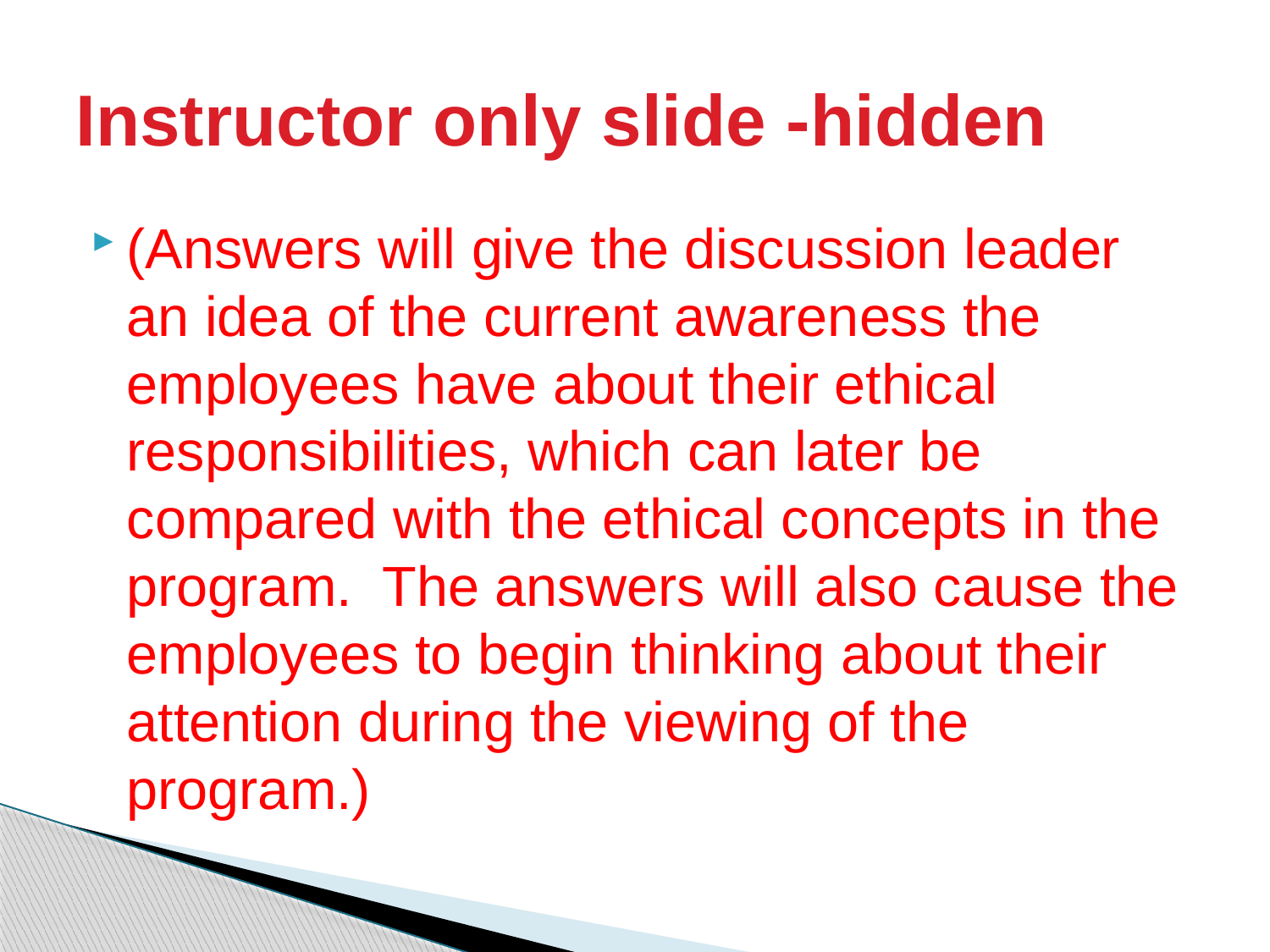

# Instructor only slide -hidden
(Answers will give the discussion leader an idea of the current awareness the employees have about their ethical responsibilities, which can later be compared with the ethical concepts in the program.  The answers will also cause the employees to begin thinking about their attention during the viewing of the program.)